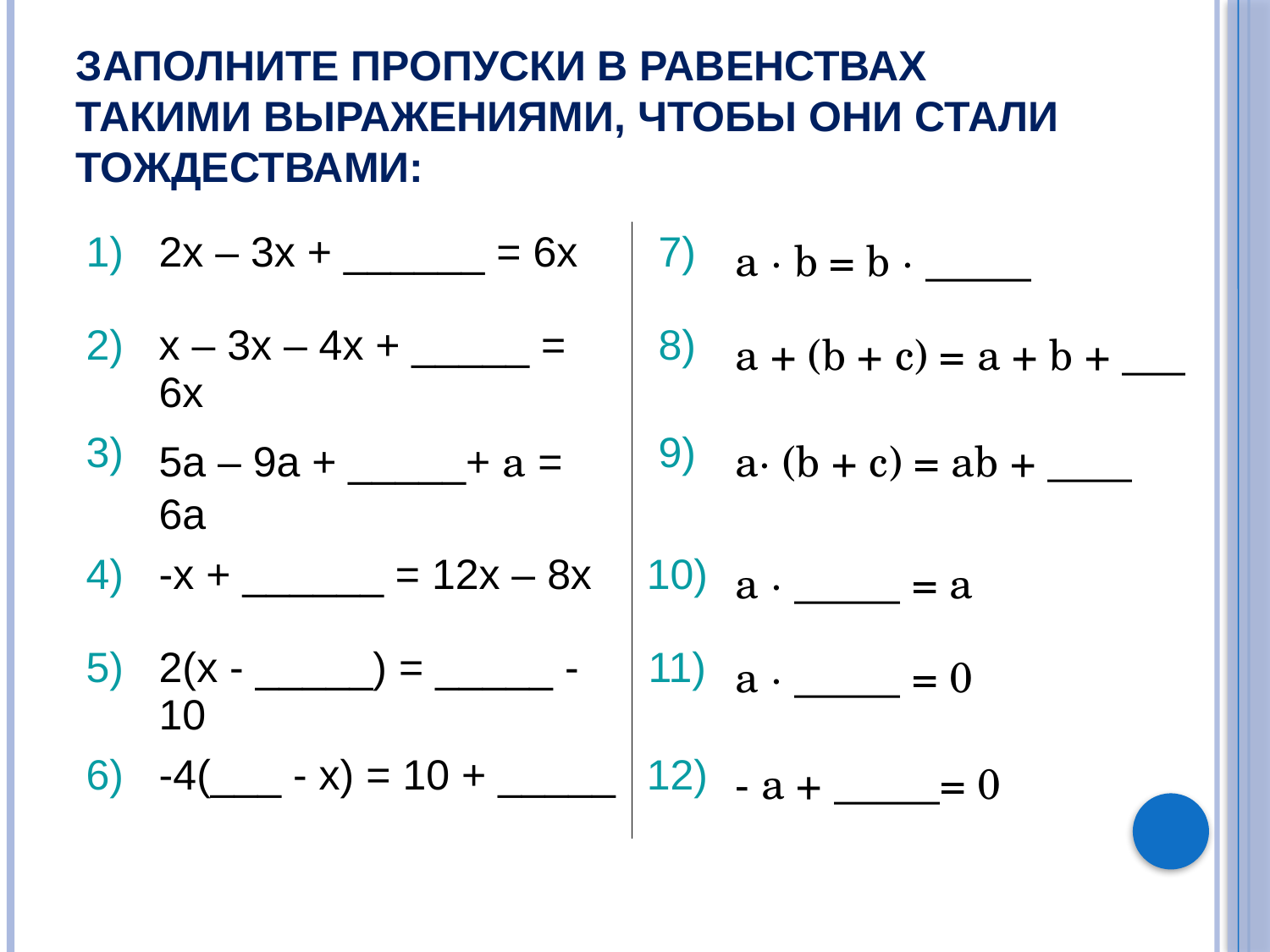

# Заполните пропуски в равенствах такими выражениями, чтобы они стали тождествами:
| 1) | 2х – 3х + \_\_\_\_\_\_ = 6х | 7) | a · b = b · \_\_\_\_\_ |
| --- | --- | --- | --- |
| 2) | х – 3х – 4х + \_\_\_\_\_ = 6х | 8) | a + (b + c) = a + b + \_\_\_ |
| 3) | 5а – 9а + \_\_\_\_\_+ a = 6а | 9) | a· (b + c) = ab + \_\_\_\_ |
| 4) | -х + \_\_\_\_\_\_ = 12х – 8х | 10) | a · \_\_\_\_\_ = a |
| 5) | 2(х - \_\_\_\_\_) = \_\_\_\_\_ - 10 | 11) | a · \_\_\_\_\_ = 0 |
| 6) | -4(\_\_\_ - х) = 10 + \_\_\_\_\_ | 12) | - a + \_\_\_\_\_= 0 |